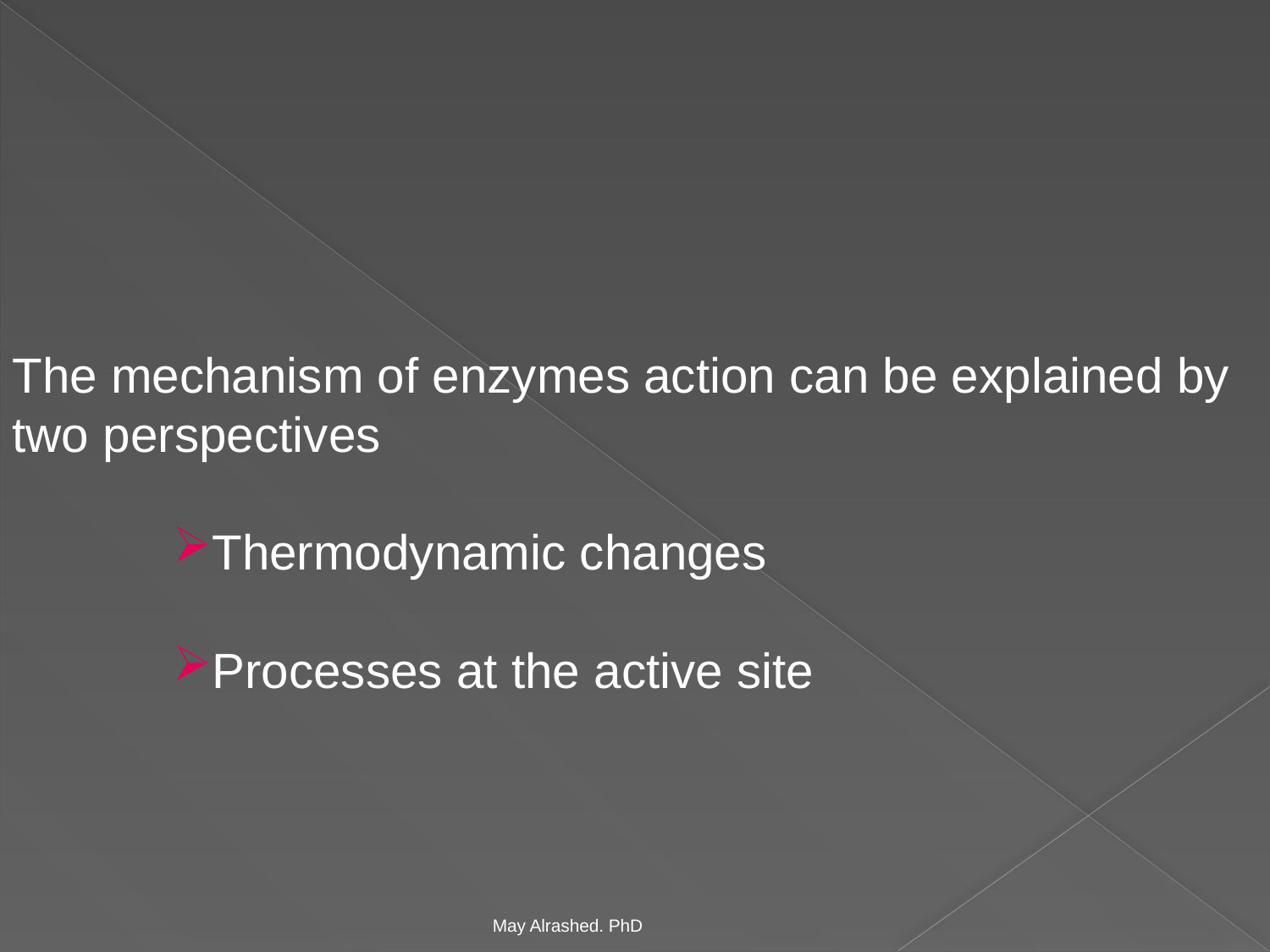

The mechanism of enzymes action can be explained by two perspectives

Thermodynamic changes

Processes at the active site
May Alrashed. PhD